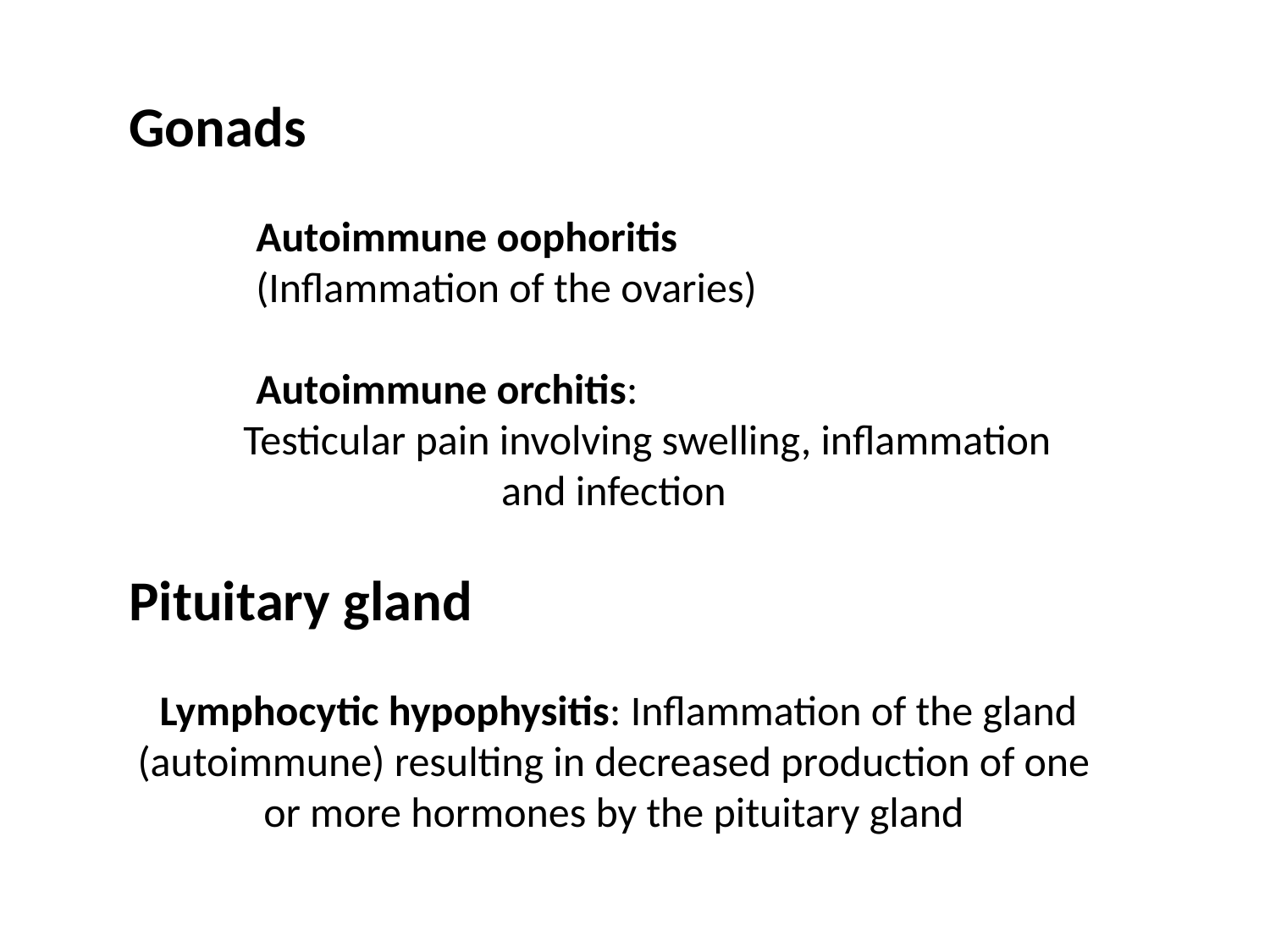

Gonads

	Autoimmune oophoritis
	(Inflammation of the ovaries)

 	Autoimmune orchitis:
         Testicular pain involving swelling, inflammation   and infection

Pituitary gland

 Lymphocytic hypophysitis: Inflammation of the gland (autoimmune) resulting in decreased production of one or more hormones by the pituitary gland